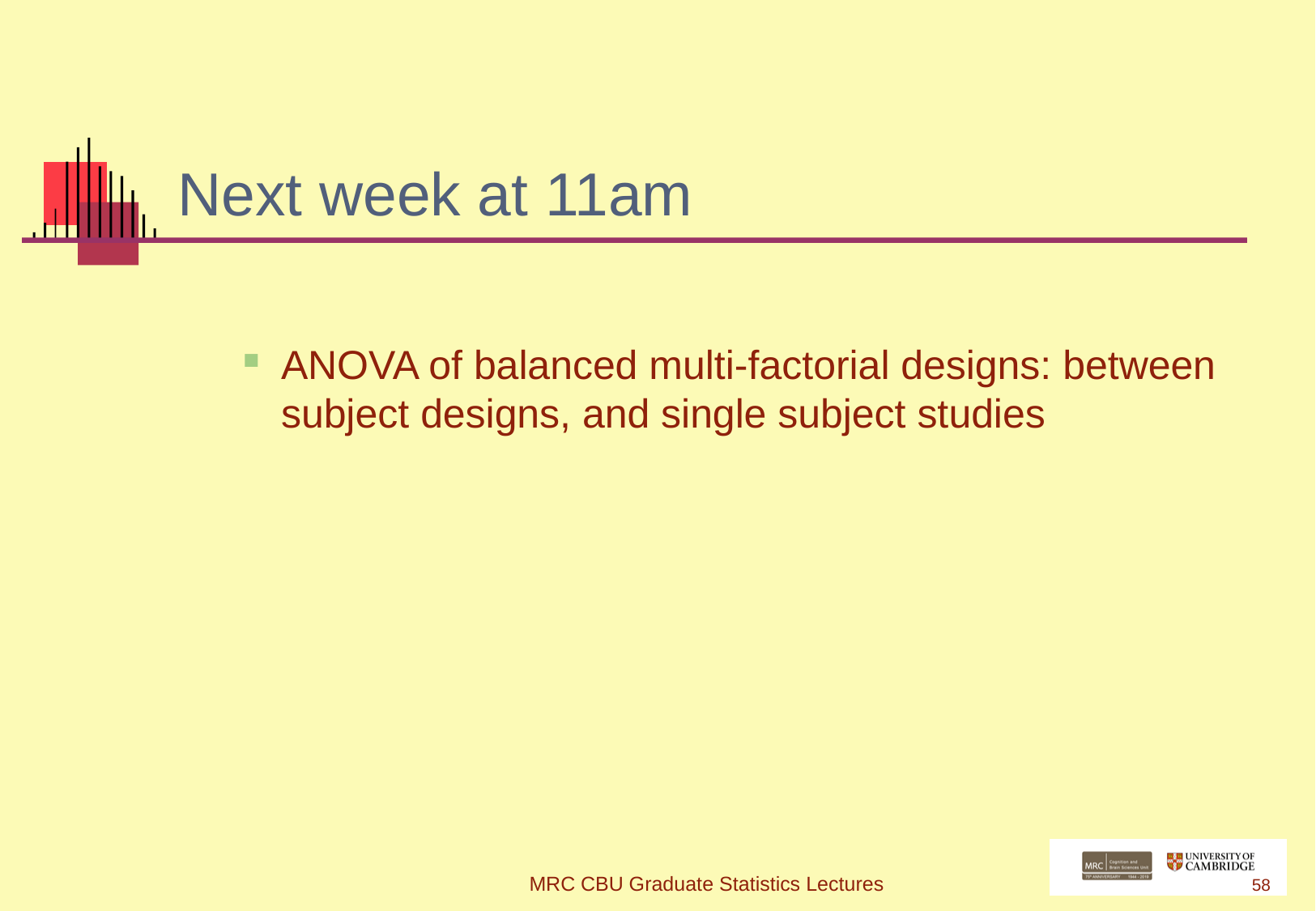

# Next week at 11am

ANOVA of balanced multi-factorial designs: between subject designs, and single subject studies

MRC CBU Graduate Statistics Lectures
58